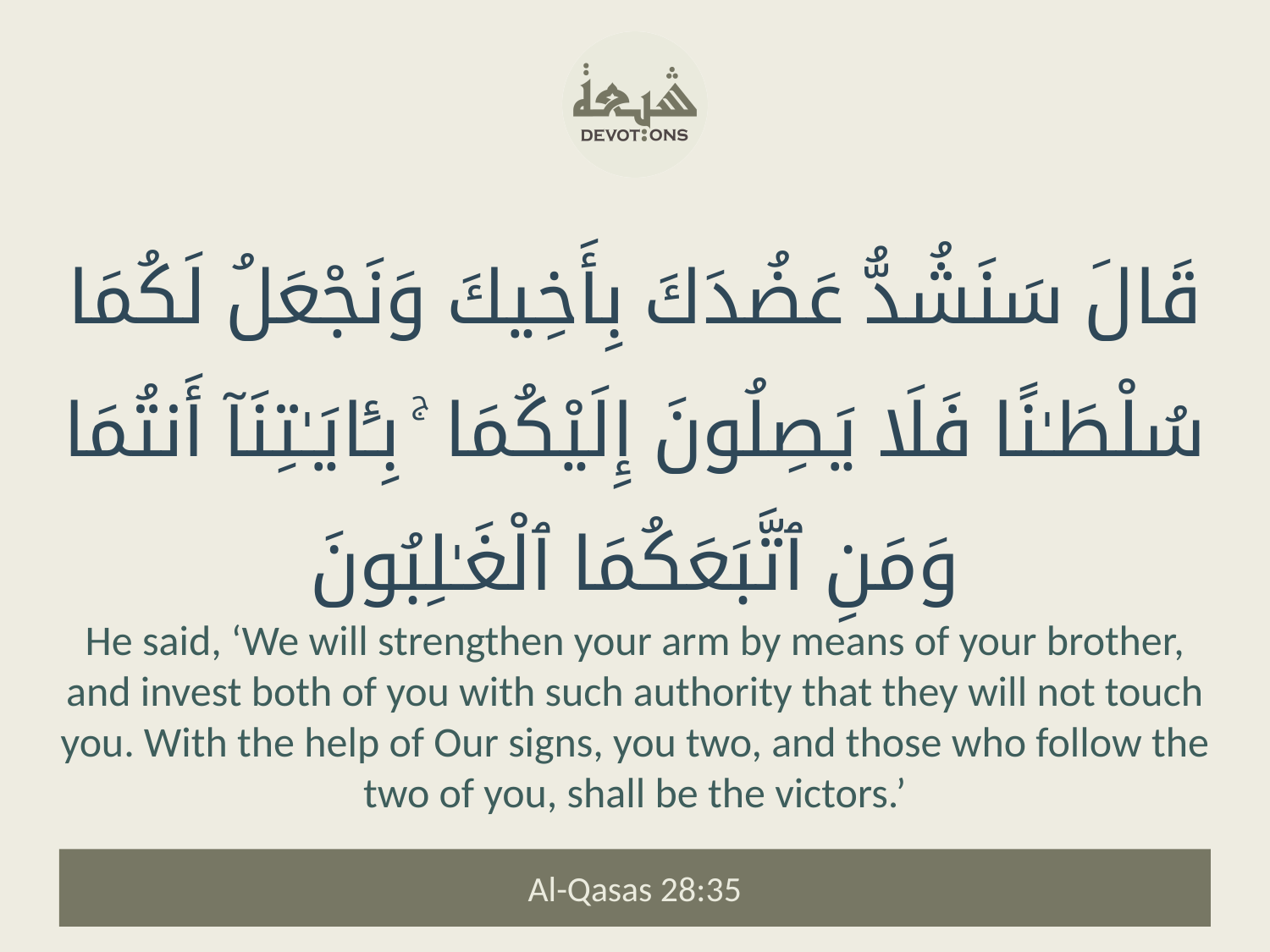

قَالَ سَنَشُدُّ عَضُدَكَ بِأَخِيكَ وَنَجْعَلُ لَكُمَا سُلْطَـٰنًا فَلَا يَصِلُونَ إِلَيْكُمَا ۚ بِـَٔايَـٰتِنَآ أَنتُمَا وَمَنِ ٱتَّبَعَكُمَا ٱلْغَـٰلِبُونَ
He said, ‘We will strengthen your arm by means of your brother, and invest both of you with such authority that they will not touch you. With the help of Our signs, you two, and those who follow the two of you, shall be the victors.’
Al-Qasas 28:35